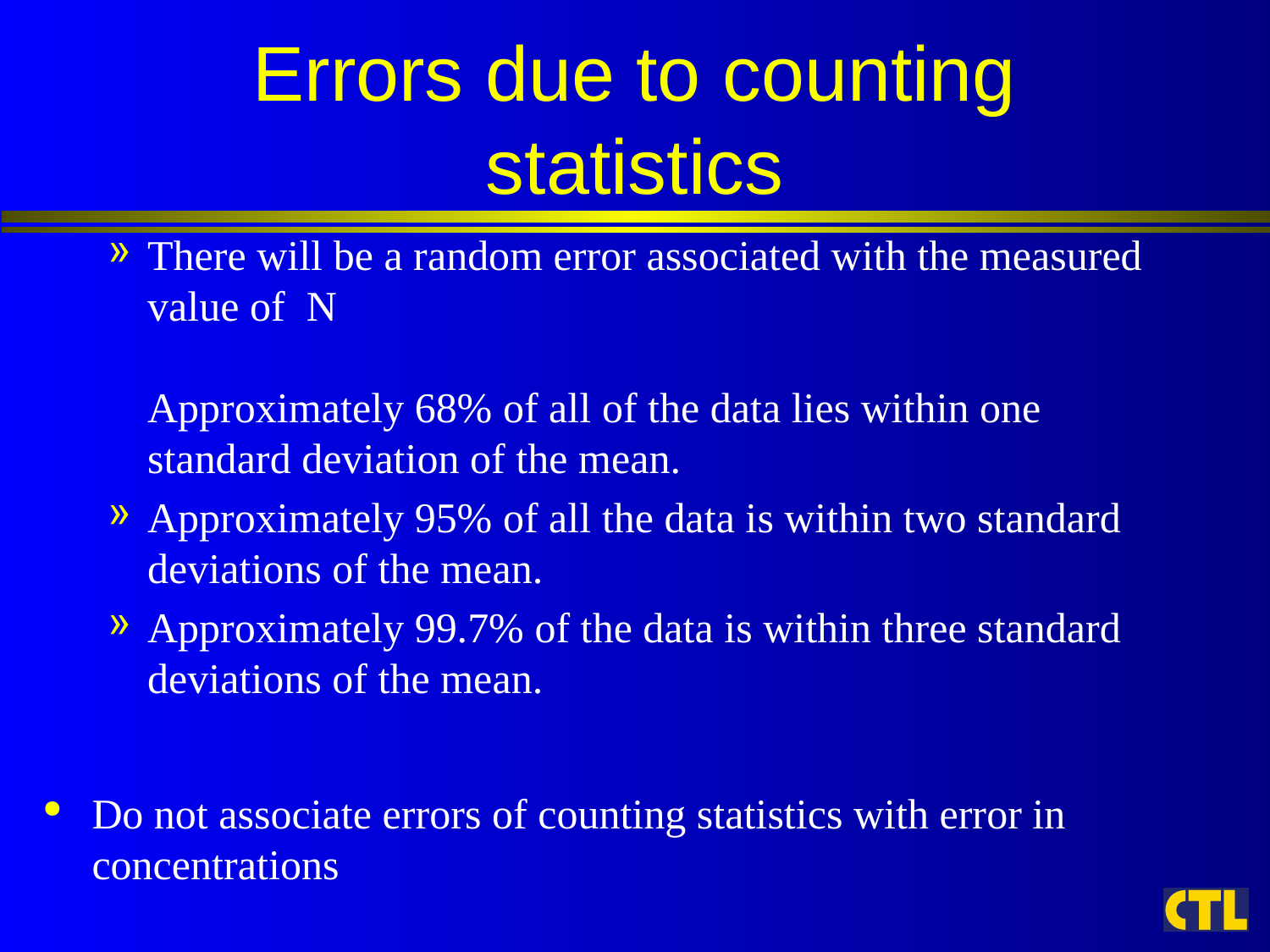

# Errors due to counting statistics
There will be a random error associated with the measured value of  N
Approximately 68% of all of the data lies within one standard deviation of the mean.
Approximately 95% of all the data is within two standard deviations of the mean.
Approximately 99.7% of the data is within three standard deviations of the mean.

Do not associate errors of counting statistics with error in concentrations